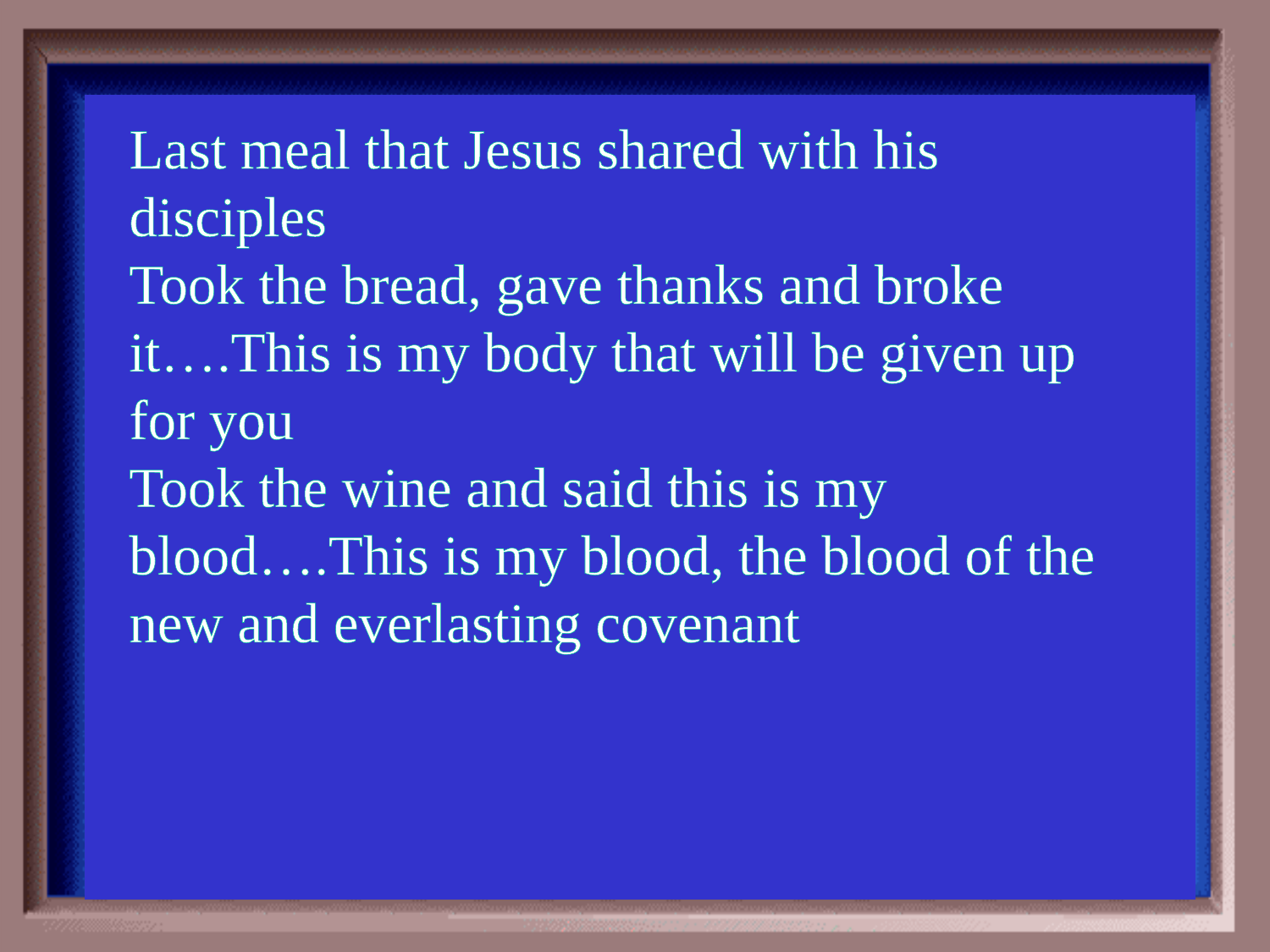

Category #1 $400 Question

Last meal that Jesus shared with his disciples
Took the bread, gave thanks and broke it….This is my body that will be given up for you
Took the wine and said this is my blood….This is my blood, the blood of the new and everlasting covenant